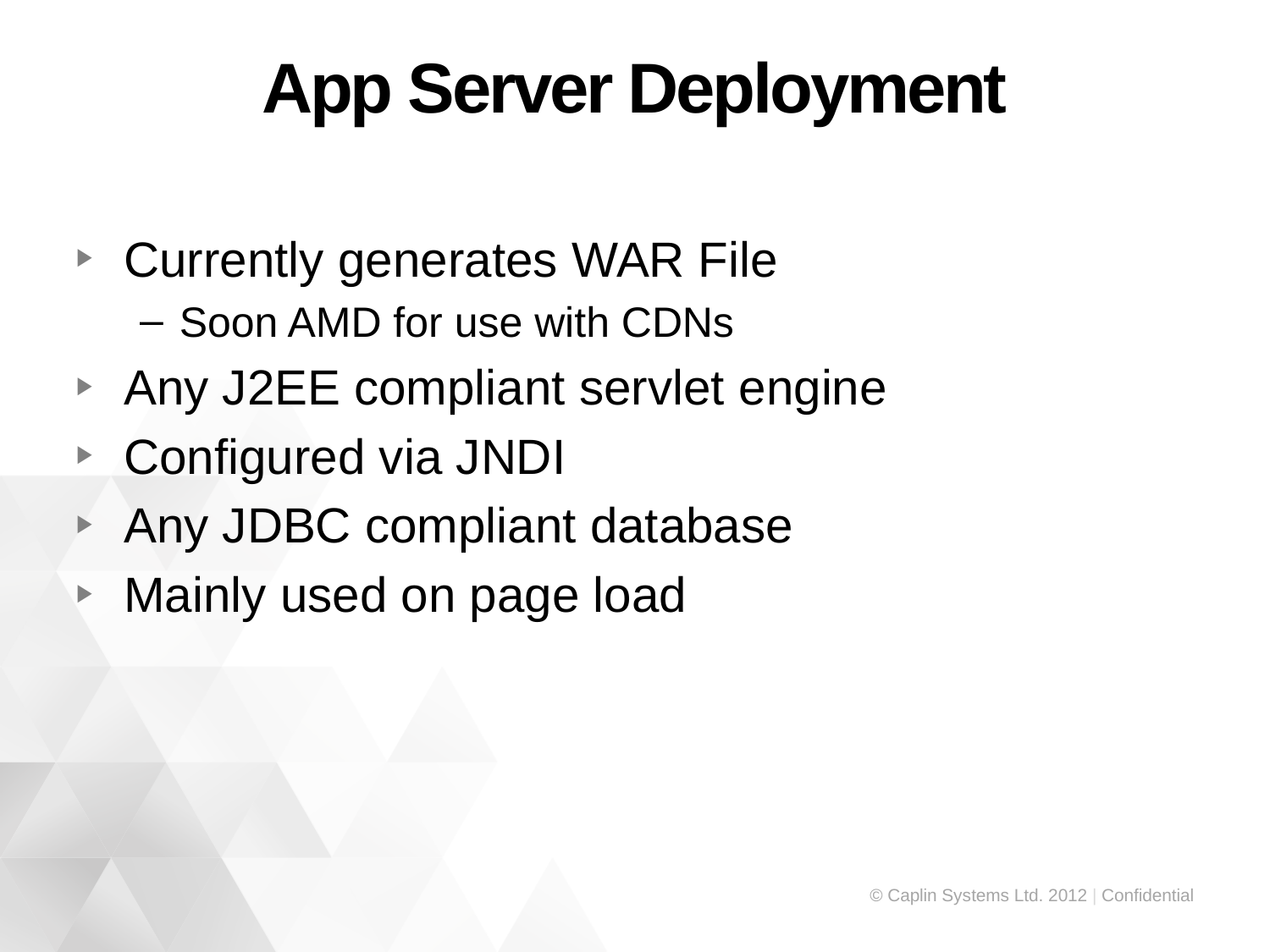

# App Server Deployment
Currently generates WAR File
Soon AMD for use with CDNs
Any J2EE compliant servlet engine
Configured via JNDI
Any JDBC compliant database
Mainly used on page load